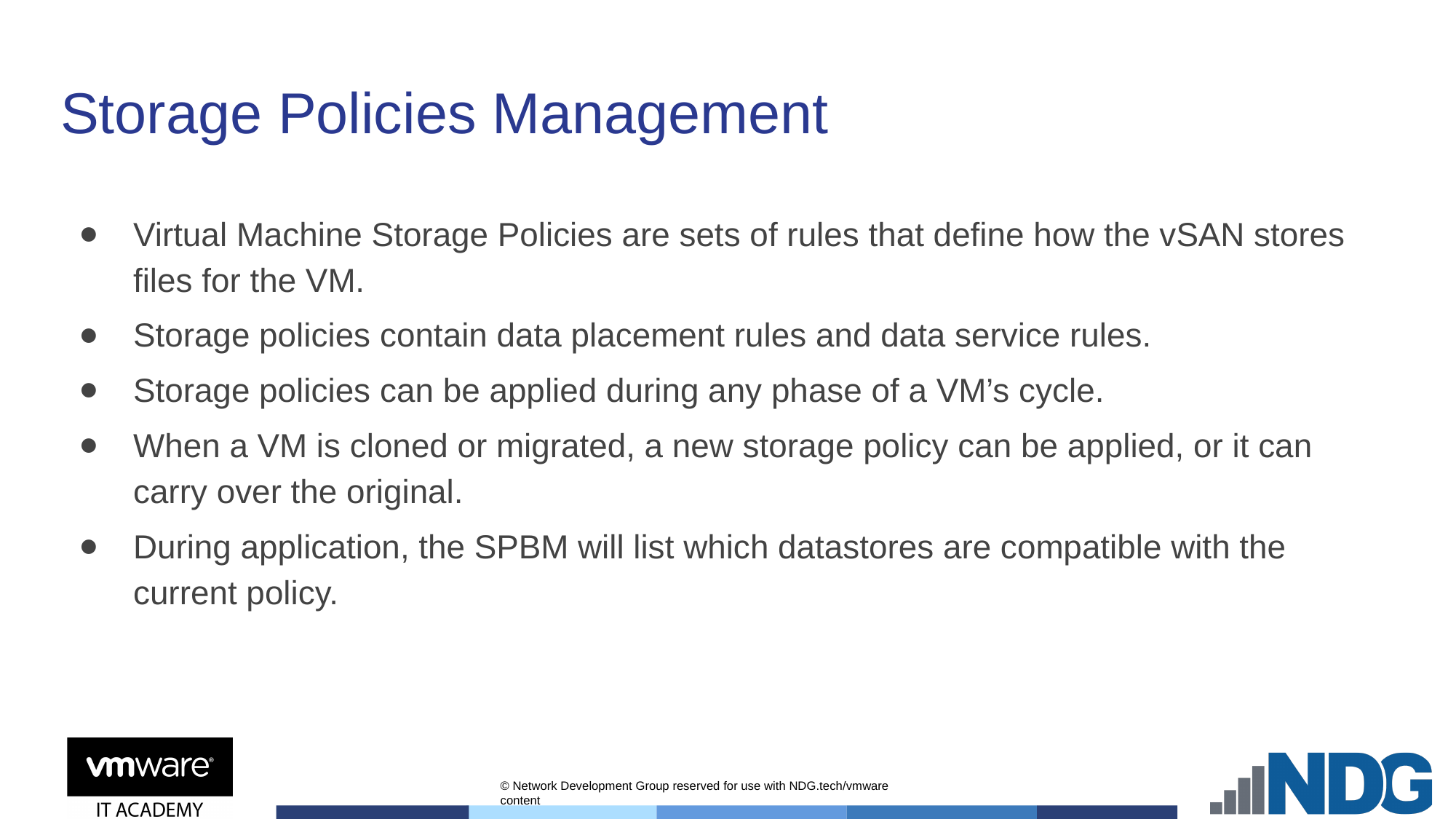

# Storage Policies Management
Virtual Machine Storage Policies are sets of rules that define how the vSAN stores
files for the VM.
Storage policies contain data placement rules and data service rules.
Storage policies can be applied during any phase of a VM’s cycle.
When a VM is cloned or migrated, a new storage policy can be applied, or it can
carry over the original.
During application, the SPBM will list which datastores are compatible with the
current policy.